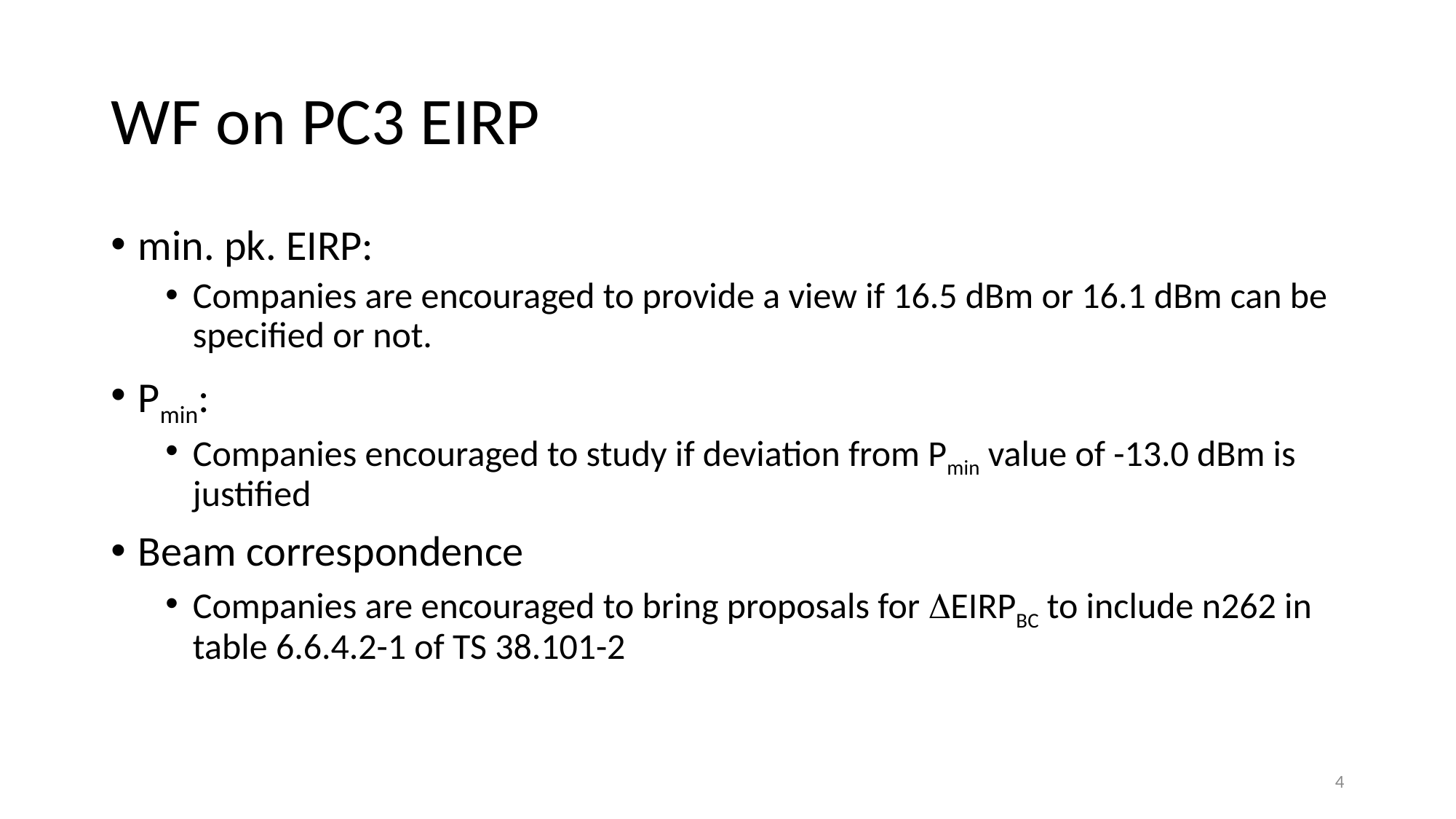

# WF on PC3 EIRP
min. pk. EIRP:
Companies are encouraged to provide a view if 16.5 dBm or 16.1 dBm can be specified or not.
Pmin:
Companies encouraged to study if deviation from Pmin value of -13.0 dBm is justified
Beam correspondence
Companies are encouraged to bring proposals for ΔEIRPBC to include n262 in table 6.6.4.2-1 of TS 38.101-2
4